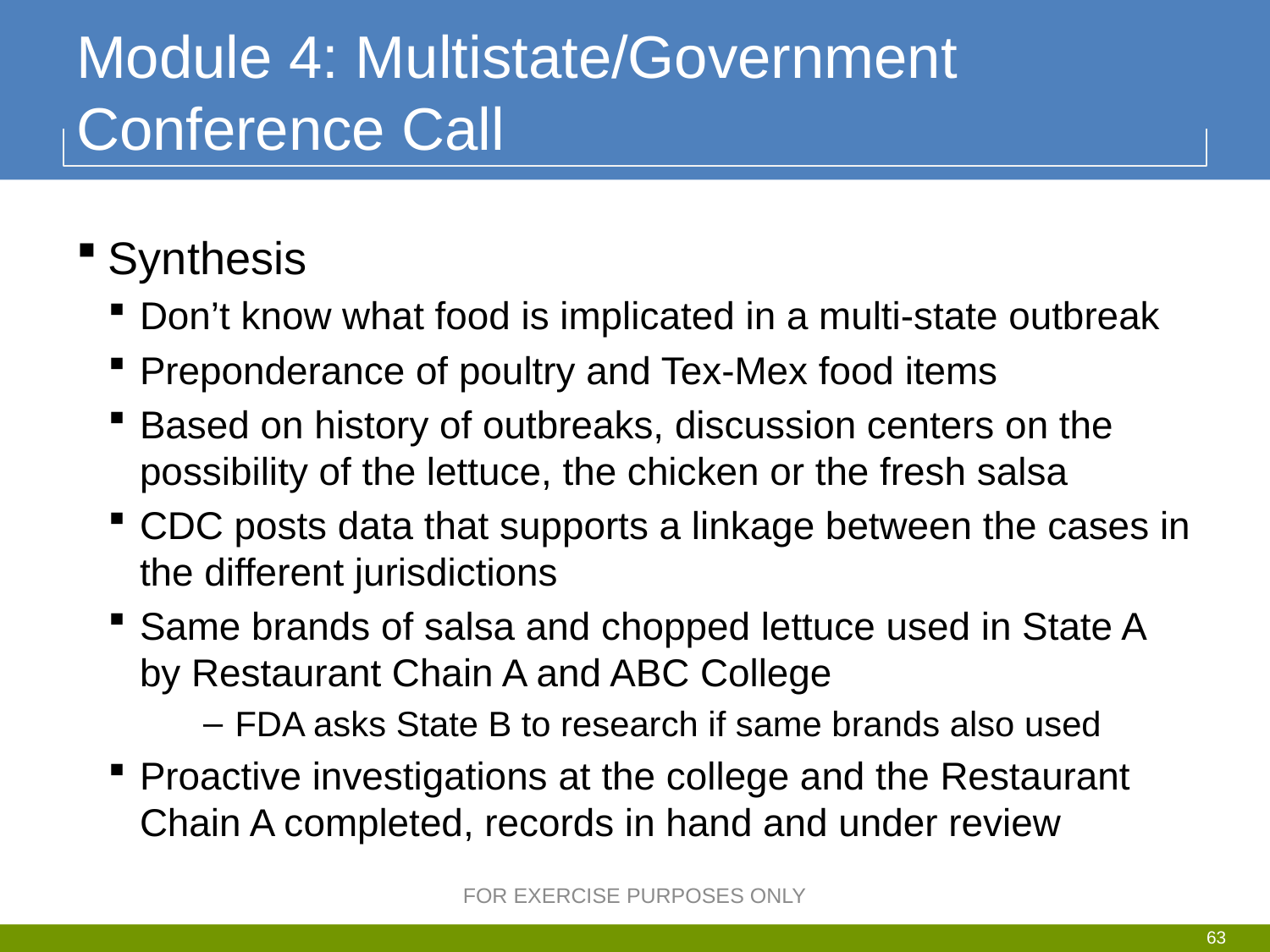

# Module 4: Multistate/Government Conference Call
Synthesis
Don’t know what food is implicated in a multi-state outbreak
Preponderance of poultry and Tex-Mex food items
Based on history of outbreaks, discussion centers on the possibility of the lettuce, the chicken or the fresh salsa
CDC posts data that supports a linkage between the cases in the different jurisdictions
Same brands of salsa and chopped lettuce used in State A by Restaurant Chain A and ABC College
FDA asks State B to research if same brands also used
Proactive investigations at the college and the Restaurant Chain A completed, records in hand and under review

FOR EXERCISE PURPOSES ONLY